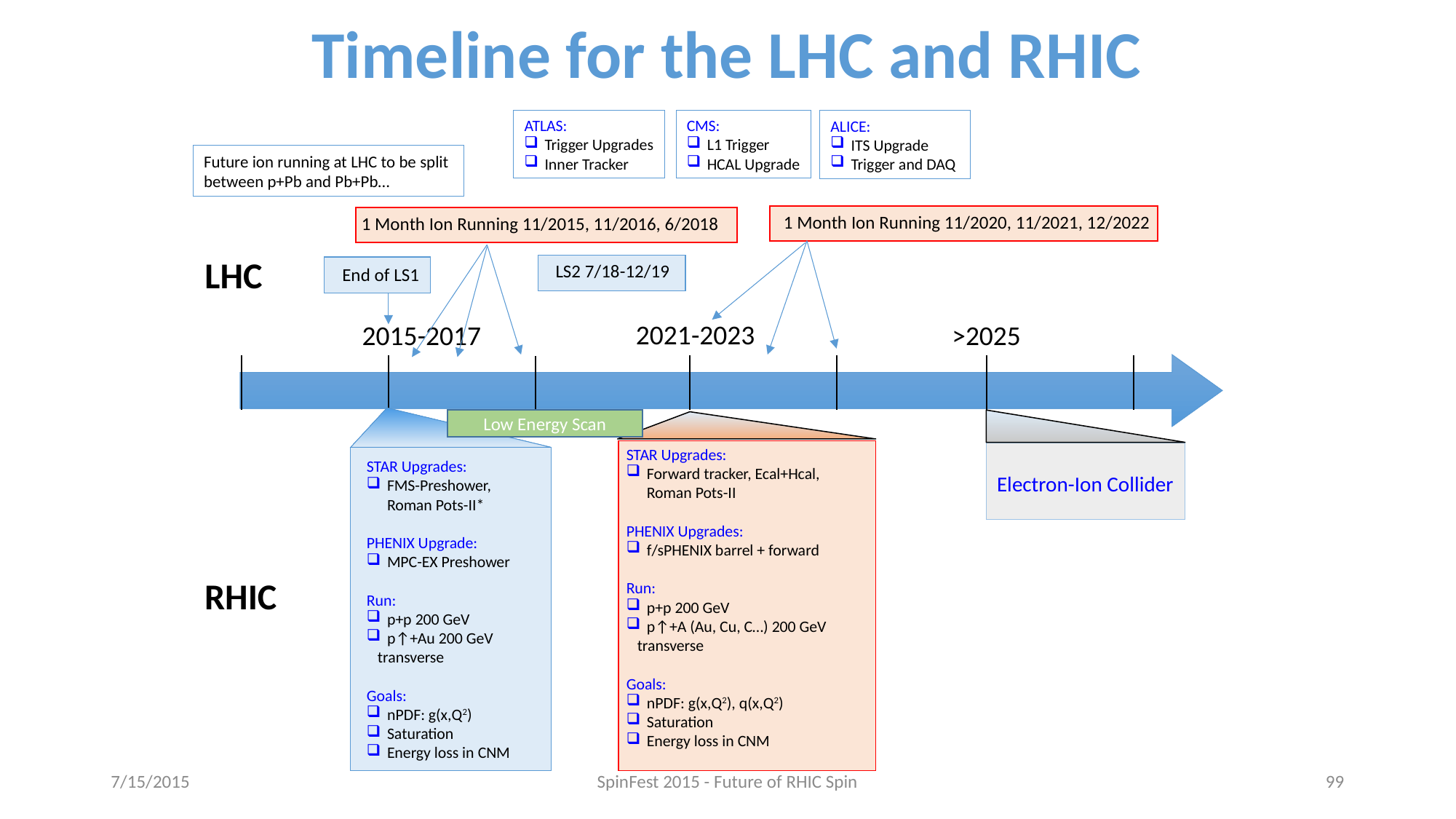

# Timeline for the LHC and RHIC
CMS:
L1 Trigger
HCAL Upgrade
ATLAS:
Trigger Upgrades
Inner Tracker
ALICE:
ITS Upgrade
Trigger and DAQ
Future ion running at LHC to be split between p+Pb and Pb+Pb…
1 Month Ion Running 11/2020, 11/2021, 12/2022

1 Month Ion Running 11/2015, 11/2016, 6/2018

LHC
LS2 7/18-12/19

End of LS1
2021-2023
>2025
2015-2017

Low Energy Scan

STAR Upgrades:
Forward tracker, Ecal+Hcal, Roman Pots-II

PHENIX Upgrades:
f/sPHENIX barrel + forward

Run:
p+p 200 GeV
p↑+A (Au, Cu, C…) 200 GeV
   transverse

Goals:
nPDF: g(x,Q2), q(x,Q2)
Saturation
Energy loss in CNM

STAR Upgrades:
FMS-Preshower, Roman Pots-II*

PHENIX Upgrade:
MPC-EX Preshower

Run:
p+p 200 GeV
p↑+Au 200 GeV
   transverse

Goals:
nPDF: g(x,Q2)
Saturation
Energy loss in CNM
Electron-Ion Collider
RHIC
7/15/2015
SpinFest 2015 - Future of RHIC Spin
99